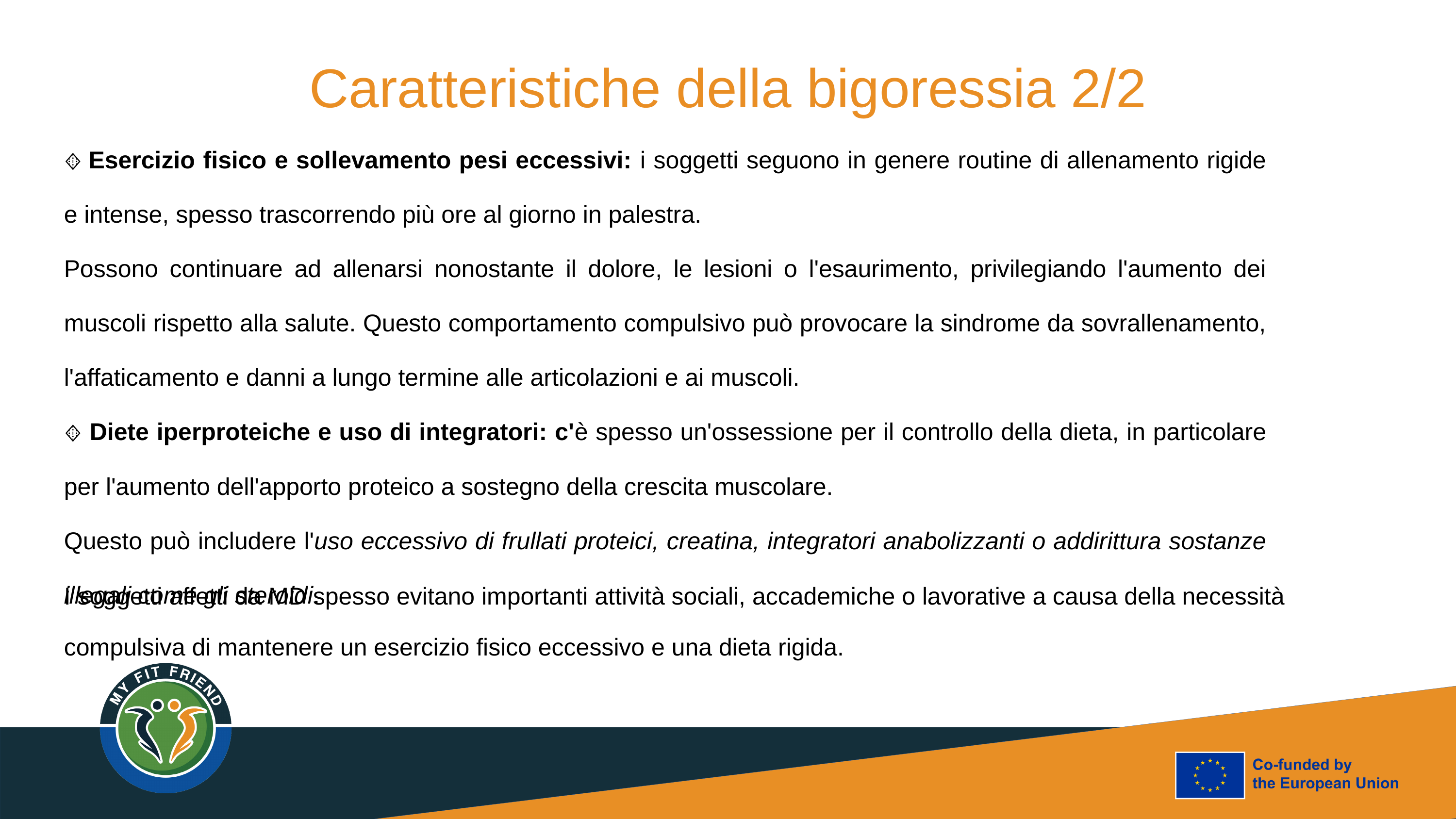

Caratteristiche della bigoressia 2/2
🔸 Esercizio fisico e sollevamento pesi eccessivi: i soggetti seguono in genere routine di allenamento rigide e intense, spesso trascorrendo più ore al giorno in palestra.
Possono continuare ad allenarsi nonostante il dolore, le lesioni o l'esaurimento, privilegiando l'aumento dei muscoli rispetto alla salute. Questo comportamento compulsivo può provocare la sindrome da sovrallenamento, l'affaticamento e danni a lungo termine alle articolazioni e ai muscoli.
🔸 Diete iperproteiche e uso di integratori: c'è spesso un'ossessione per il controllo della dieta, in particolare per l'aumento dell'apporto proteico a sostegno della crescita muscolare.
Questo può includere l'uso eccessivo di frullati proteici, creatina, integratori anabolizzanti o addirittura sostanze illegali come gli steroidi.
I soggetti affetti da MD spesso evitano importanti attività sociali, accademiche o lavorative a causa della necessità compulsiva di mantenere un esercizio fisico eccessivo e una dieta rigida.